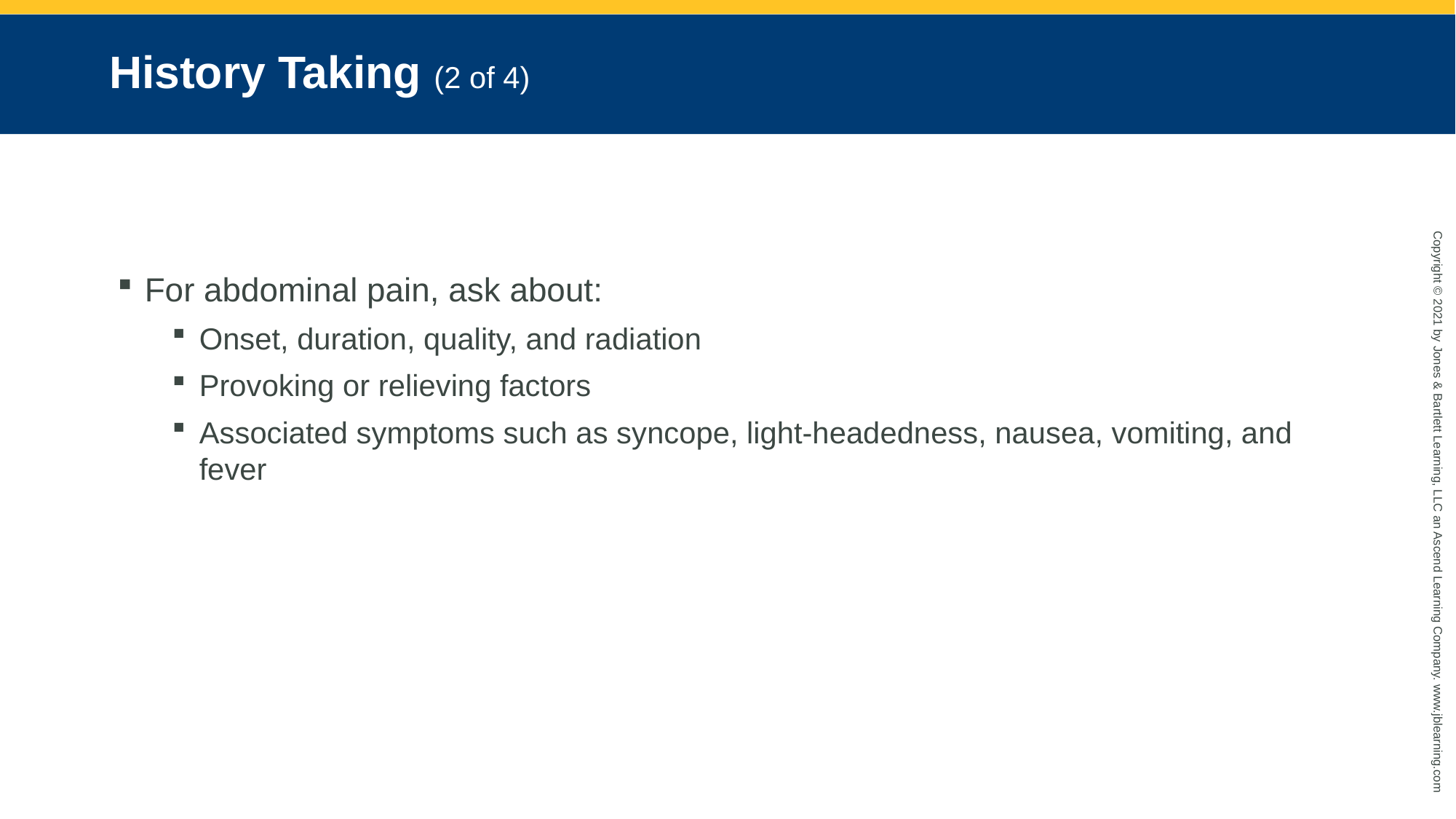

# History Taking (2 of 4)
For abdominal pain, ask about:
Onset, duration, quality, and radiation
Provoking or relieving factors
Associated symptoms such as syncope, light-headedness, nausea, vomiting, and fever